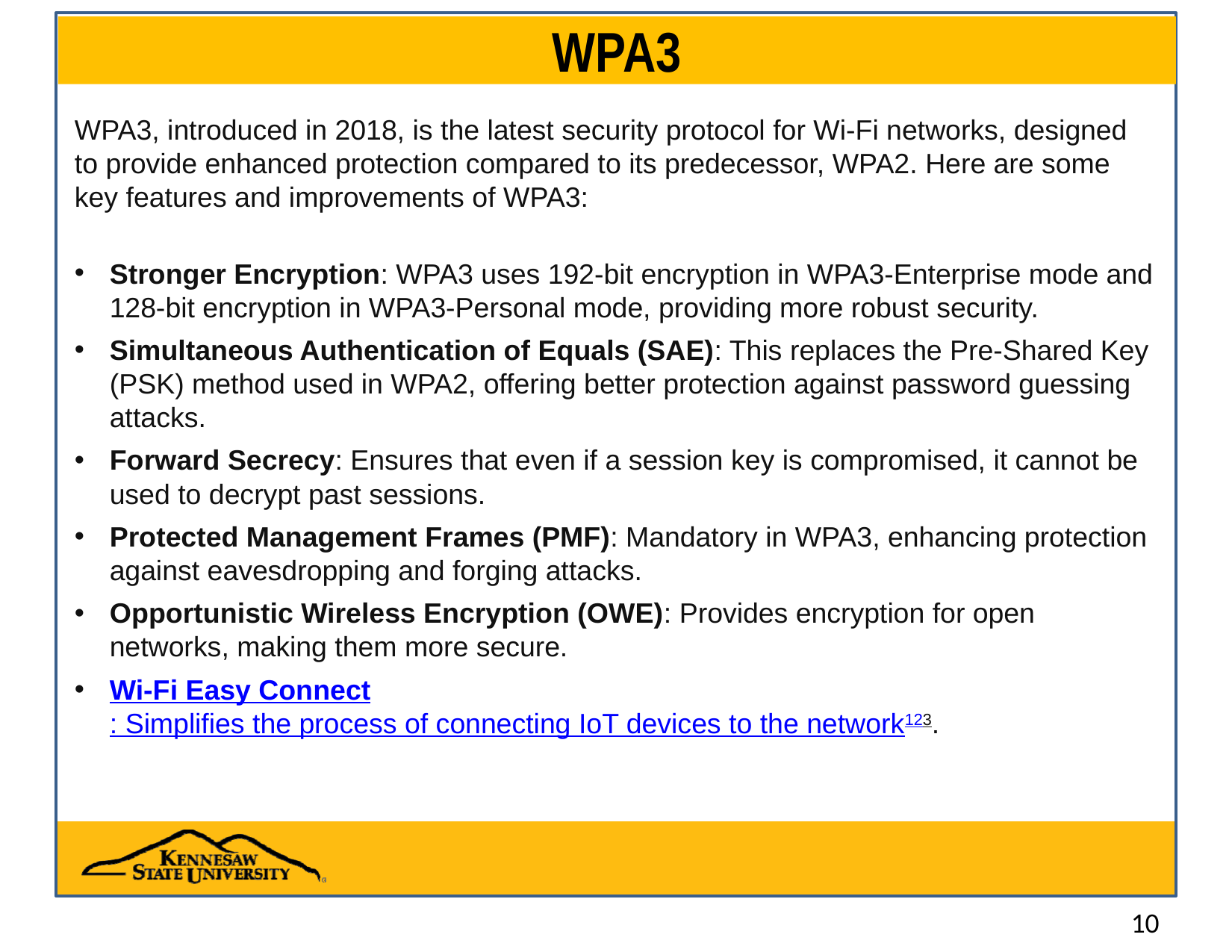

# WPA3
WPA3, introduced in 2018, is the latest security protocol for Wi-Fi networks, designed to provide enhanced protection compared to its predecessor, WPA2. Here are some key features and improvements of WPA3:

Stronger Encryption: WPA3 uses 192-bit encryption in WPA3-Enterprise mode and 128-bit encryption in WPA3-Personal mode, providing more robust security.
Simultaneous Authentication of Equals (SAE): This replaces the Pre-Shared Key (PSK) method used in WPA2, offering better protection against password guessing attacks.
Forward Secrecy: Ensures that even if a session key is compromised, it cannot be used to decrypt past sessions.
Protected Management Frames (PMF): Mandatory in WPA3, enhancing protection against eavesdropping and forging attacks.
Opportunistic Wireless Encryption (OWE): Provides encryption for open networks, making them more secure.
Wi-Fi Easy Connect: Simplifies the process of connecting IoT devices to the network123.